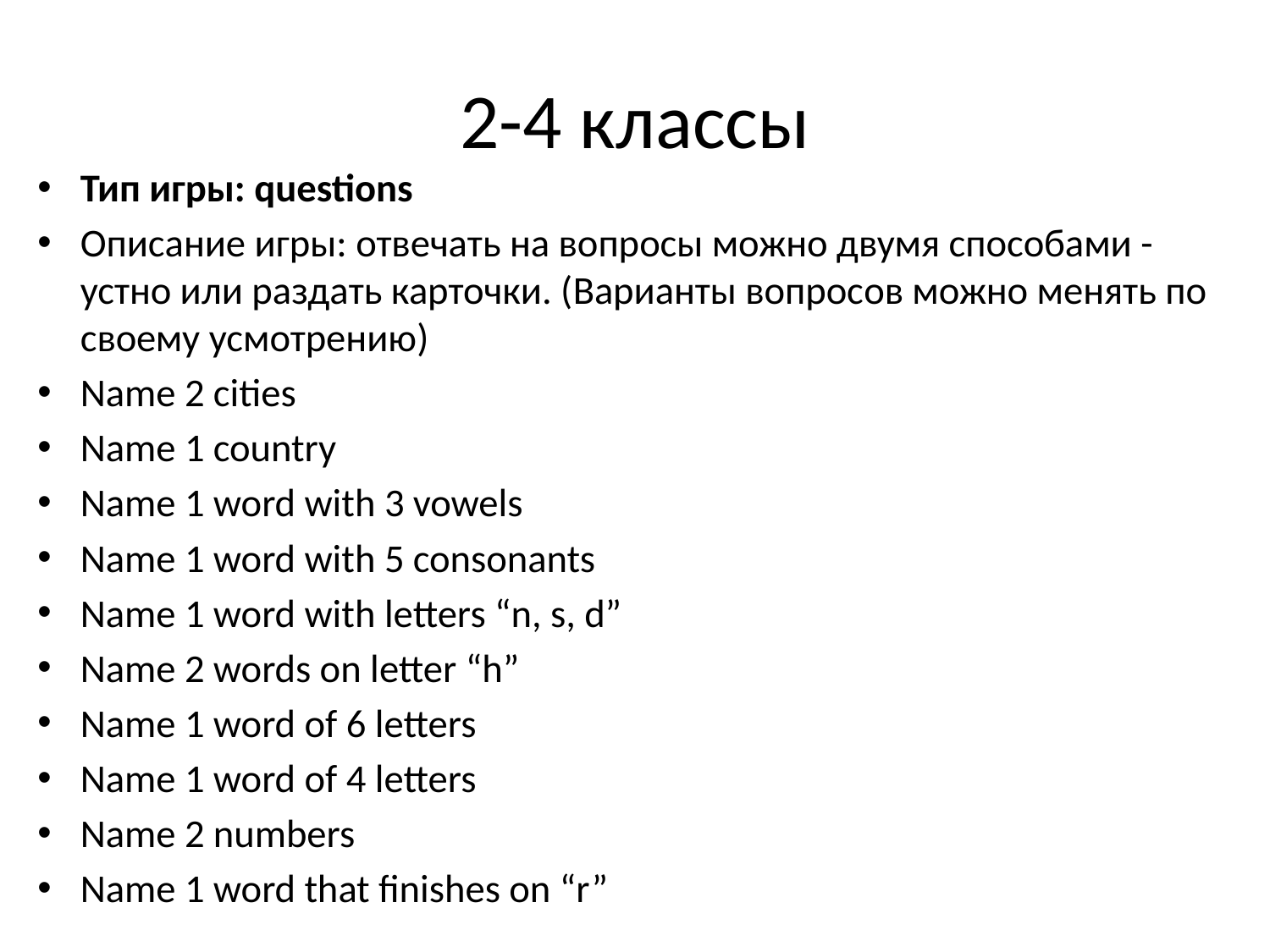

# 2-4 классы
Тип игры: questions
Описание игры: отвечать на вопросы можно двумя способами - устно или раздать карточки. (Варианты вопросов можно менять по своему усмотрению)
Name 2 cities
Name 1 country
Name 1 word with 3 vowels
Name 1 word with 5 consonants
Name 1 word with letters “n, s, d”
Name 2 words on letter “h”
Name 1 word of 6 letters
Name 1 word of 4 letters
Name 2 numbers
Name 1 word that finishes on “r”